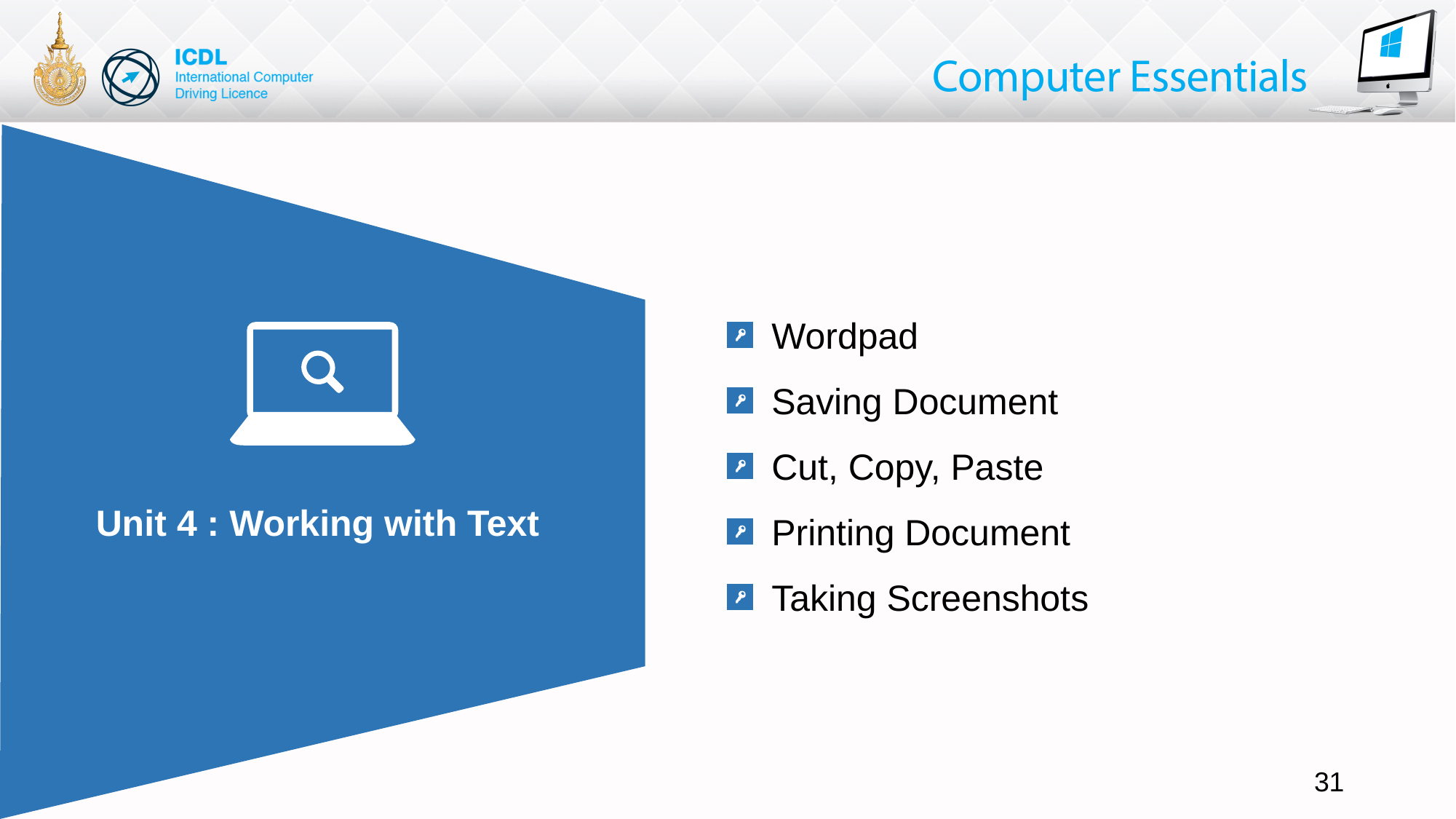

Wordpad
 Saving Document
 Cut, Copy, Paste
 Printing Document
 Taking Screenshots

# Unit 4 : Working with Text
31